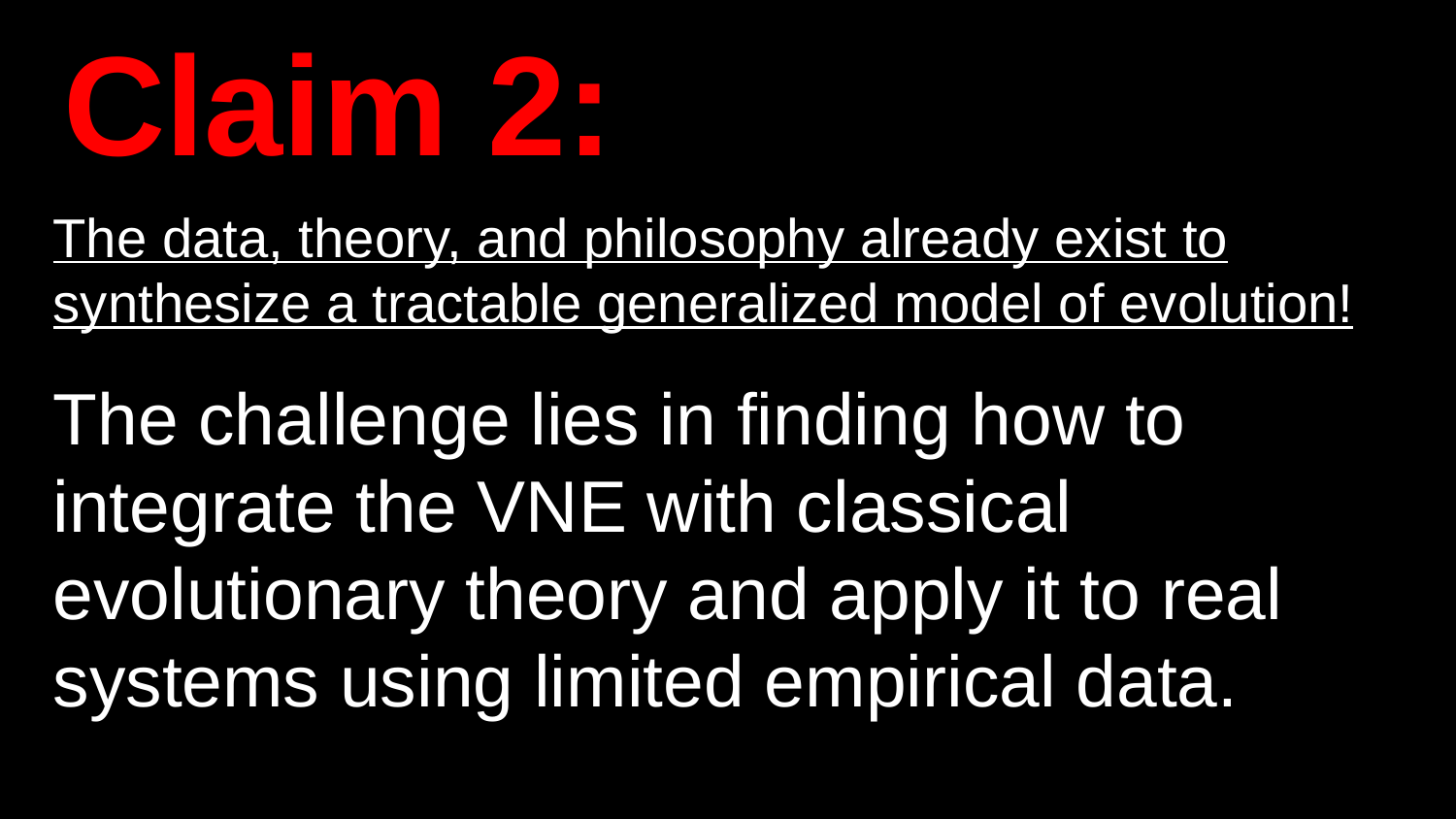

Claim 2:
The data, theory, and philosophy already exist to synthesize a tractable generalized model of evolution!

The challenge lies in finding how to integrate the VNE with classical evolutionary theory and apply it to real systems using limited empirical data.